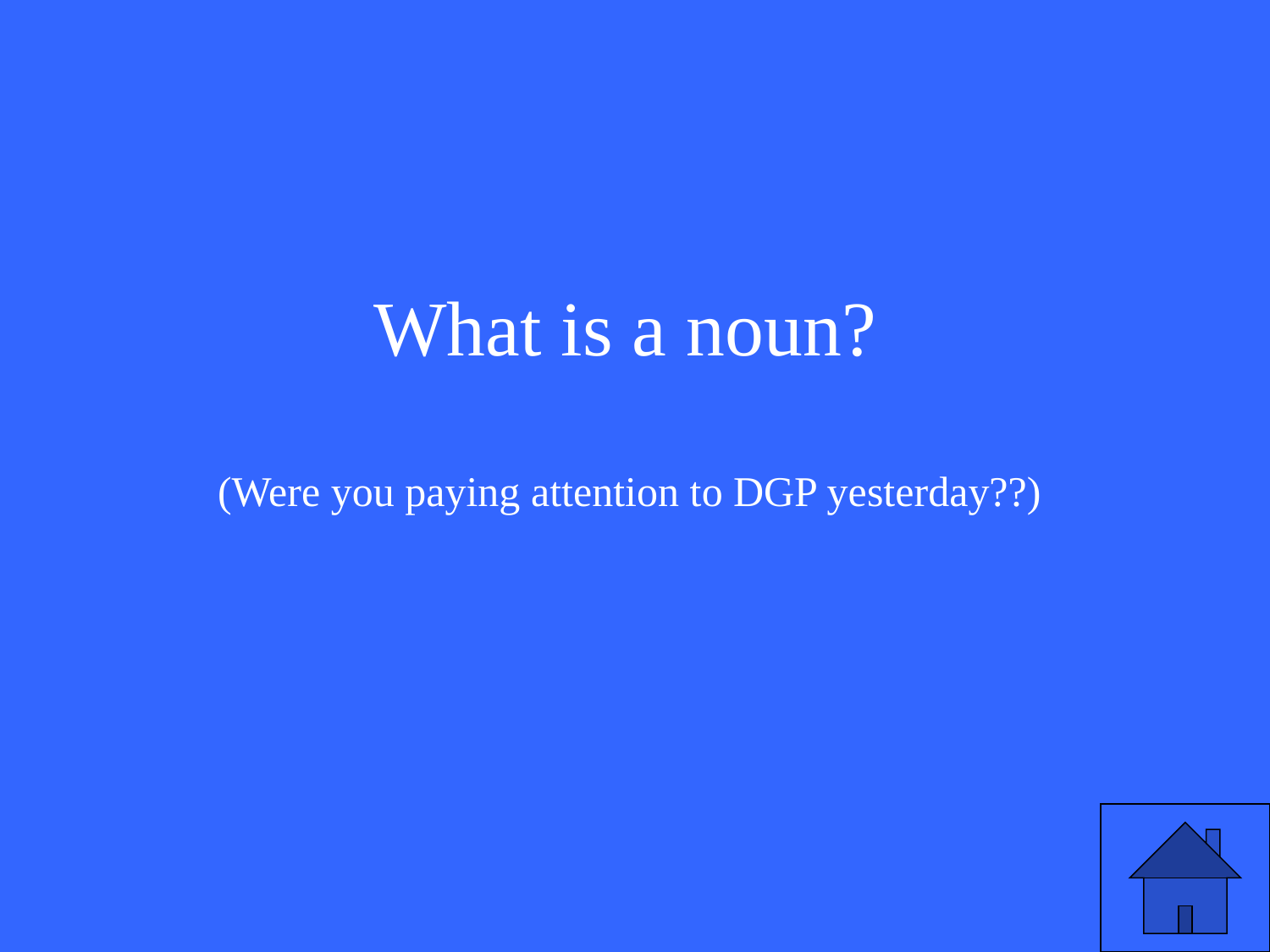

# What is a noun? (Were you paying attention to DGP yesterday??)